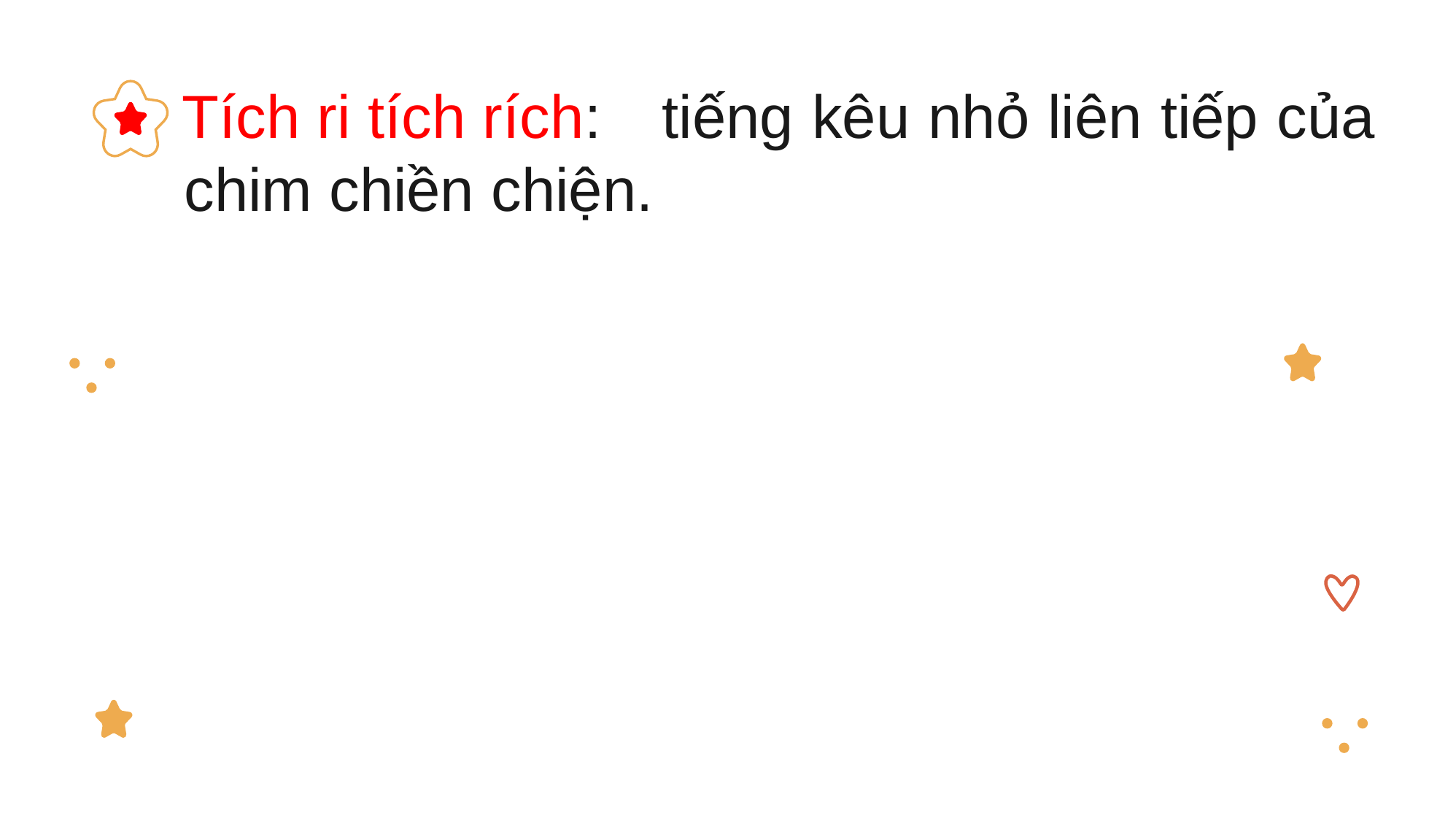

Tích ri tích rích:
                          tiếng kêu nhỏ liên tiếp của chim chiền chiện.